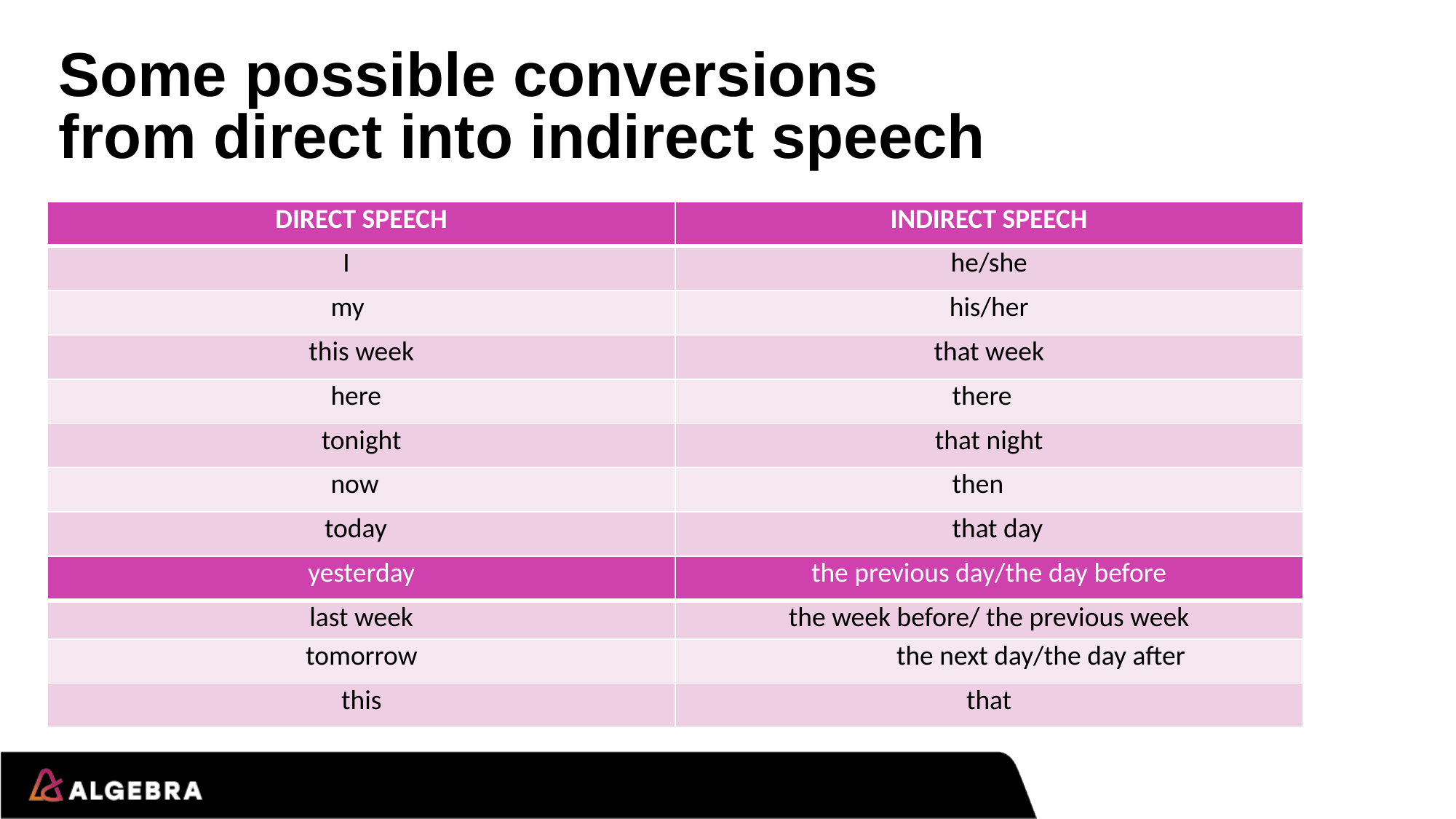

# Some possible conversions from direct into indirect speech
| DIRECT SPEECH | INDIRECT SPEECH |
| --- | --- |
| I | he/she |
| my | his/her |
| this week | that week |
| here | there |
| tonight | that night |
| now | then |
| today | that day |
| yesterday | the previous day/the day before |
| --- | --- |
| last week | the week before/ the previous week |
| tomorrow | the next day/the day after |
| this | that |